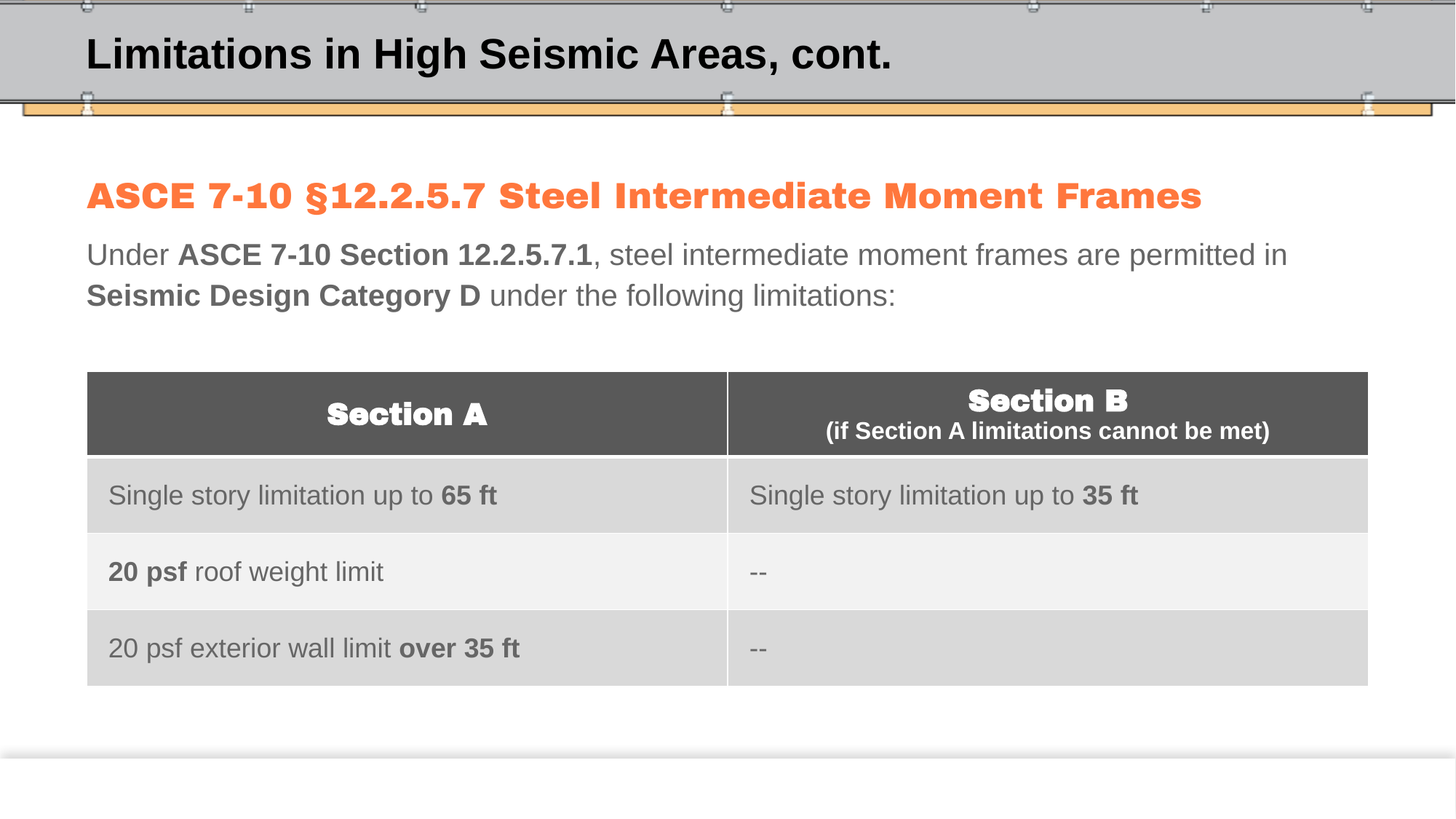

# Limitations in High Seismic Areas, cont.
ASCE 7-10 §12.2.5.7 Steel Intermediate Moment Frames
Under ASCE 7-10 Section 12.2.5.7.1, steel intermediate moment frames are permitted in Seismic Design Category D under the following limitations:
| Section A | Section B (if Section A limitations cannot be met) |
| --- | --- |
| Single story limitation up to 65 ft | Single story limitation up to 35 ft |
| 20 psf roof weight limit | -- |
| 20 psf exterior wall limit over 35 ft | -- |